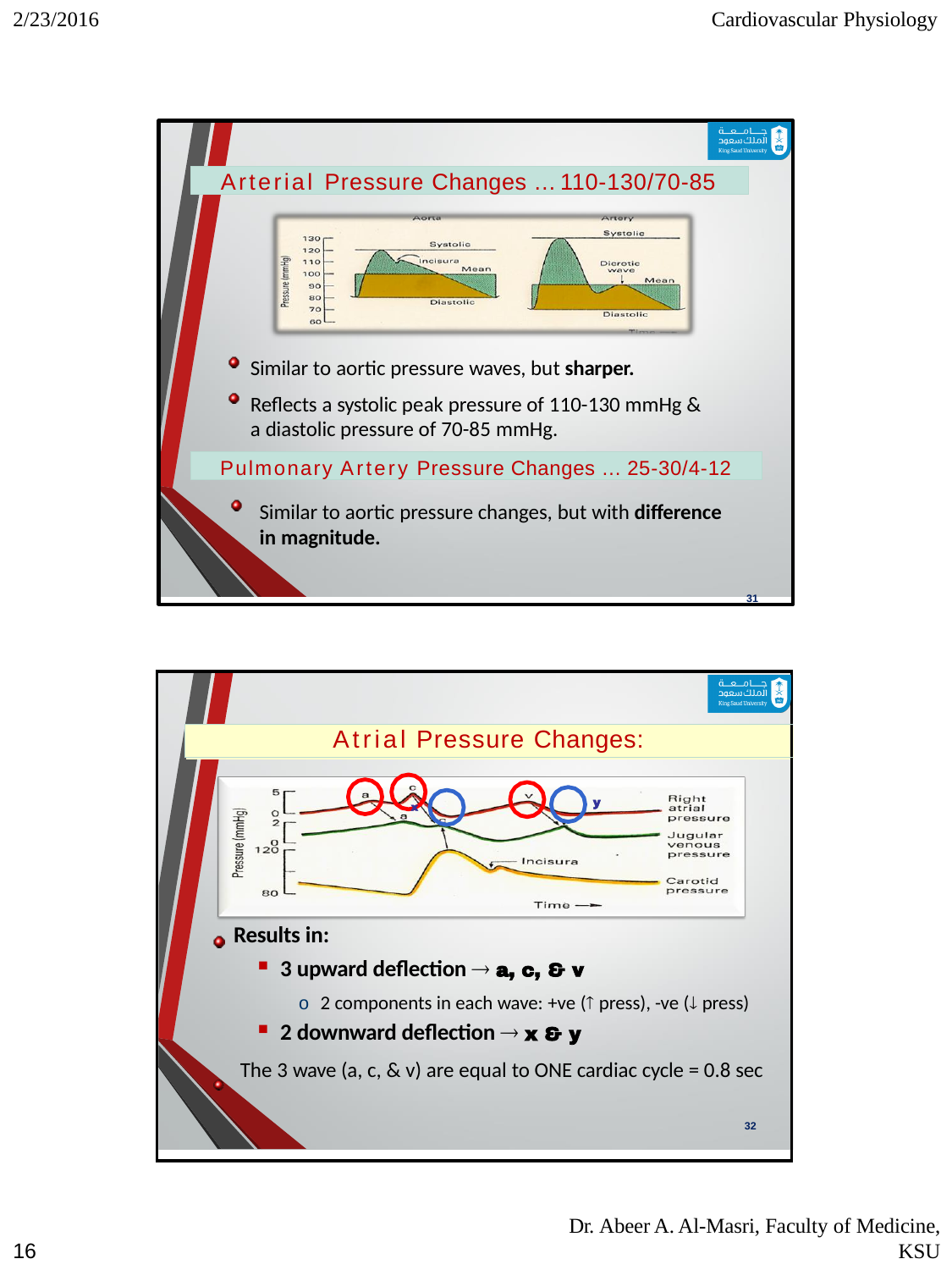

2/23/2016
Cardiovascular Physiology

Similar to aortic pressure waves, but sharper.
Reflects a systolic peak pressure of 110-130 mmHg &  a diastolic pressure of 70-85 mmHg.

Similar to aortic pressure changes, but with difference  in magnitude.

31

Arterial Pressure Changes … 110-130/70-85

Pulmonary Artery Pressure Changes … 25-30/4-12

|  |  |
| --- | --- |
|  | Atrial Pressure Changes: |
| x y Results in: 3 upward deflection → a, c, & v o 2 components in each wave: +ve (↑ press), -ve (↓ press) 2 downward deflection → x & y The 3 wave (a, c, & v) are equal to ONE cardiac cycle = 0.8 sec 32 |  |

Dr. Abeer A. Al-Masri, Faculty of Medicine,
KSU
16